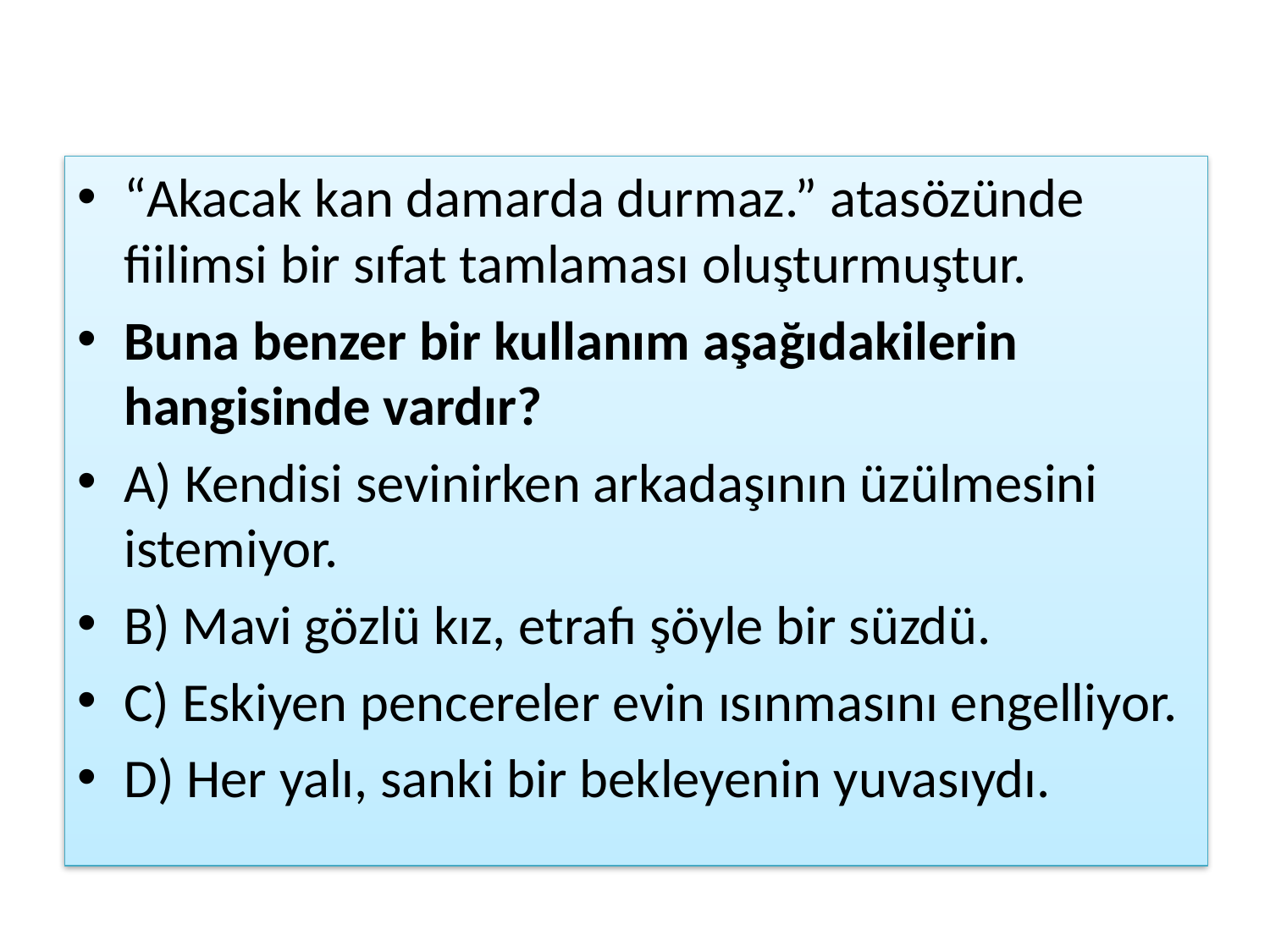

#
“Akacak kan damarda durmaz.” atasözünde fiilimsi bir sıfat tamlaması oluşturmuştur.
Buna benzer bir kullanım aşağıdakilerin hangisinde vardır?
A) Kendisi sevinirken arkadaşının üzülmesini istemiyor.
B) Mavi gözlü kız, etrafı şöyle bir süzdü.
C) Eskiyen pencereler evin ısınmasını engelliyor.
D) Her yalı, sanki bir bekleyenin yuvasıydı.